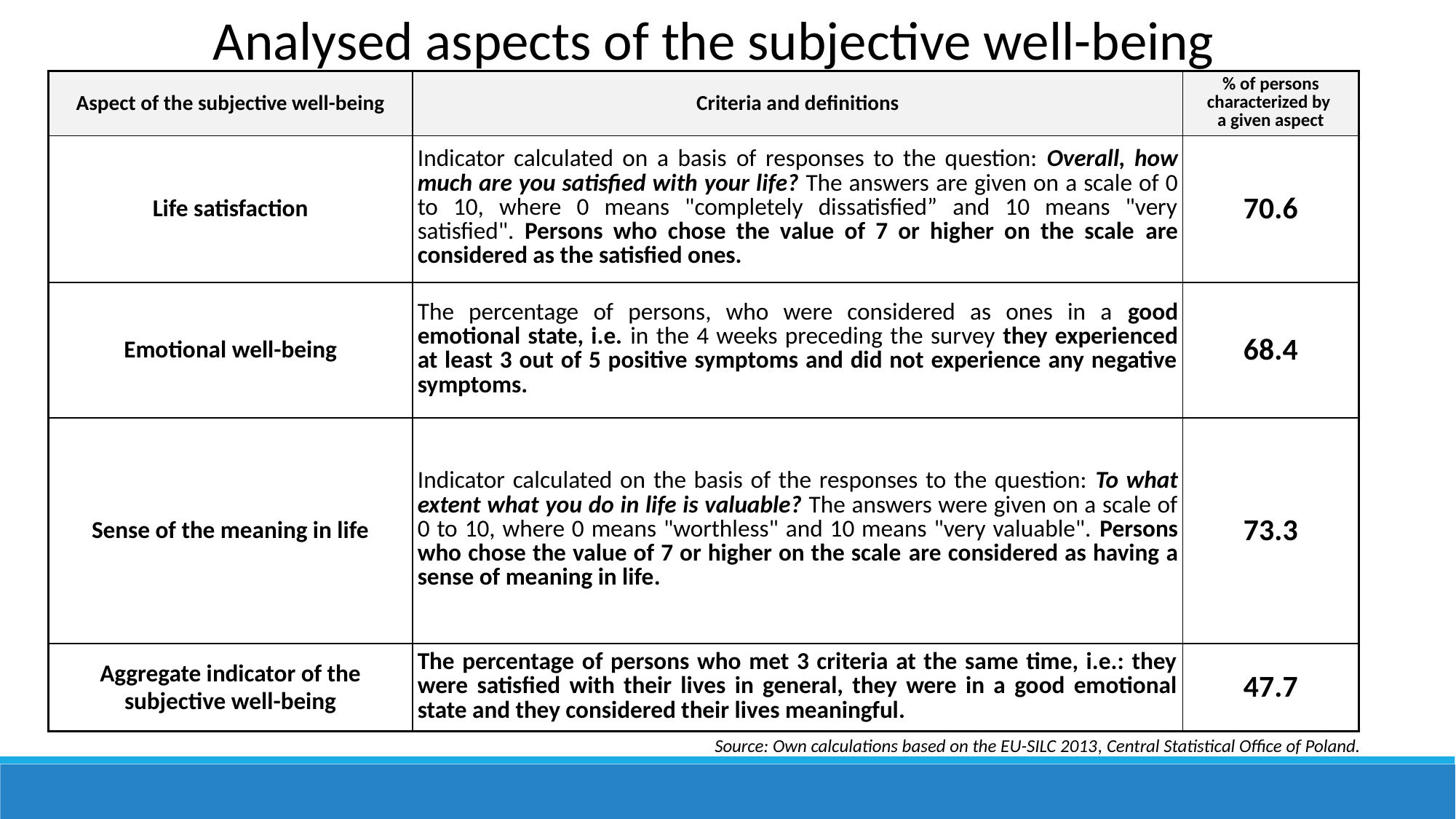

Analysed aspects of the subjective well-being
| Aspect of the subjective well-being | Criteria and definitions | % of persons characterized by a given aspect |
| --- | --- | --- |
| Life satisfaction | Indicator calculated on a basis of responses to the question: Overall, how much are you satisfied with your life? The answers are given on a scale of 0 to 10, where 0 means "completely dissatisfied” and 10 means "very satisfied". Persons who chose the value of 7 or higher on the scale are considered as the satisfied ones. | 70.6 |
| Emotional well-being | The percentage of persons, who were considered as ones in a good emotional state, i.e. in the 4 weeks preceding the survey they experienced at least 3 out of 5 positive symptoms and did not experience any negative symptoms. | 68.4 |
| Sense of the meaning in life | Indicator calculated on the basis of the responses to the question: To what extent what you do in life is valuable? The answers were given on a scale of 0 to 10, where 0 means "worthless" and 10 means "very valuable". Persons who chose the value of 7 or higher on the scale are considered as having a sense of meaning in life. | 73.3 |
| Aggregate indicator of the subjective well-being | The percentage of persons who met 3 criteria at the same time, i.e.: they were satisfied with their lives in general, they were in a good emotional state and they considered their lives meaningful. | 47.7 |
Source: Own calculations based on the EU-SILC 2013, Central Statistical Office of Poland.